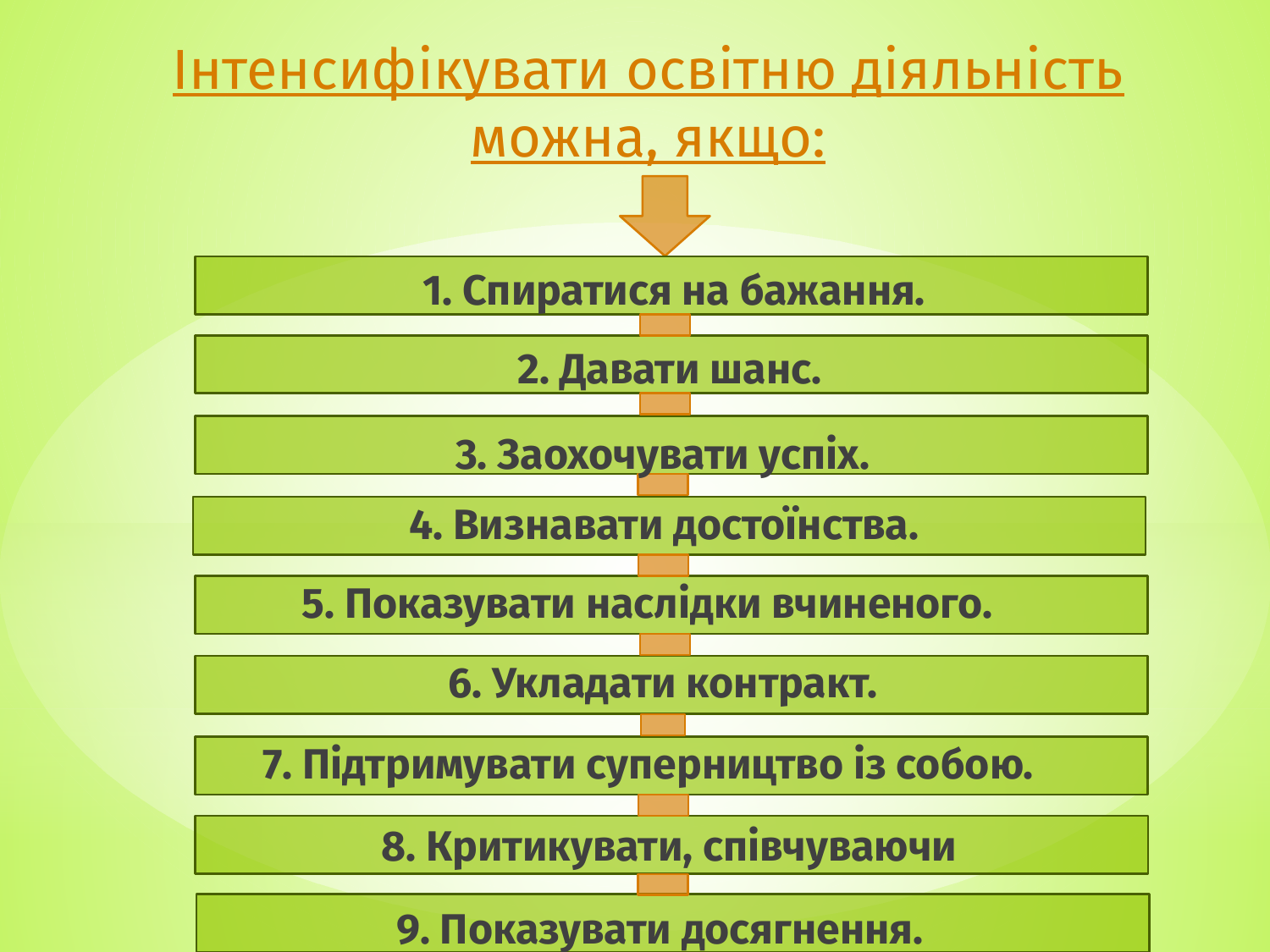

Інтенсифікувати освітню діяльність можна, якщо:

1. Спиратися на бажання.

2. Давати шанс.

3. Заохочувати успіх.

4. Визнавати достоїнства.

5. Показувати наслідки вчиненого.

6. Укладати контракт.

7. Підтримувати суперництво із собою.

8. Критикувати, співчуваючи

9. Показувати досягнення.